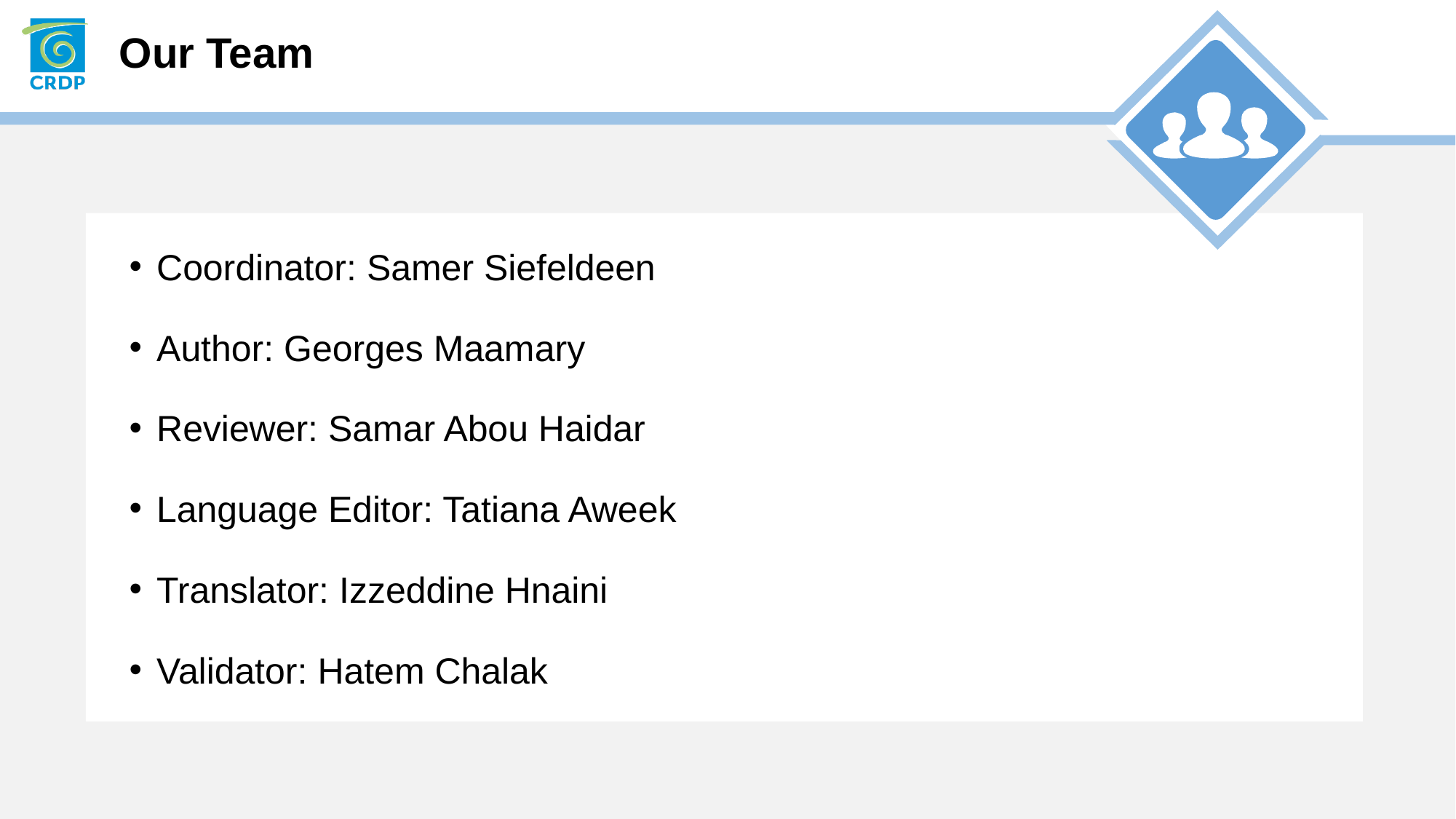

Coordinator: Samer Siefeldeen
Author: Georges Maamary
Reviewer: Samar Abou Haidar
Language Editor: Tatiana Aweek
Translator: Izzeddine Hnaini
Validator: Hatem Chalak